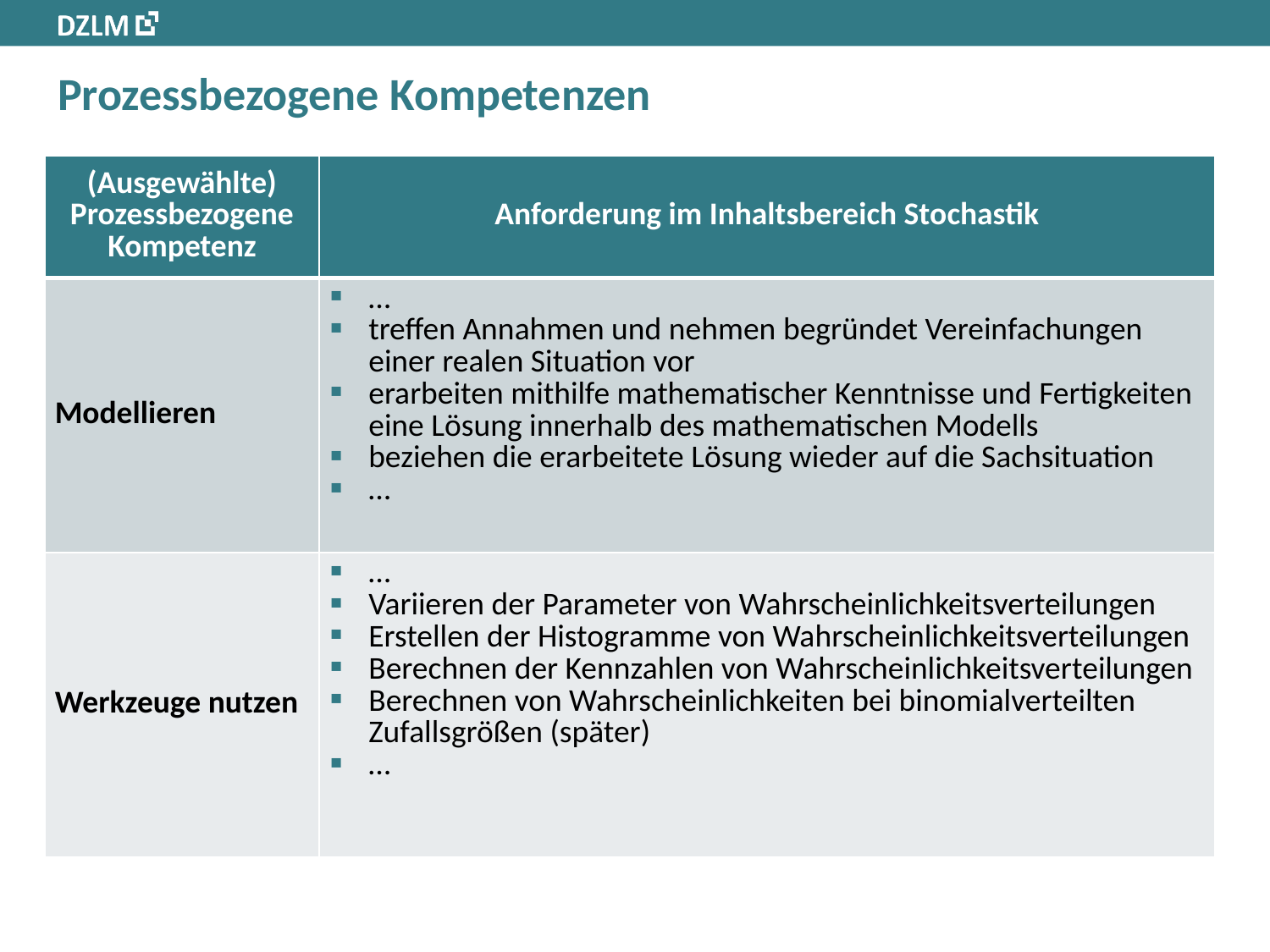

# Prozessbezogene Kompetenzen
| (Ausgewählte) Prozessbezogene Kompetenz | Anforderung im Inhaltsbereich Stochastik |
| --- | --- |
| Modellieren | … treffen Annahmen und nehmen begründet Vereinfachungen einer realen Situation vor erarbeiten mithilfe mathematischer Kenntnisse und Fertigkeiten eine Lösung innerhalb des mathematischen Modells beziehen die erarbeitete Lösung wieder auf die Sachsituation … |
| Werkzeuge nutzen | … Variieren der Parameter von Wahrscheinlichkeitsverteilungen Erstellen der Histogramme von Wahrscheinlichkeitsverteilungen Berechnen der Kennzahlen von Wahrscheinlichkeitsverteilungen Berechnen von Wahrscheinlichkeiten bei binomialverteilten Zufallsgrößen (später) … |